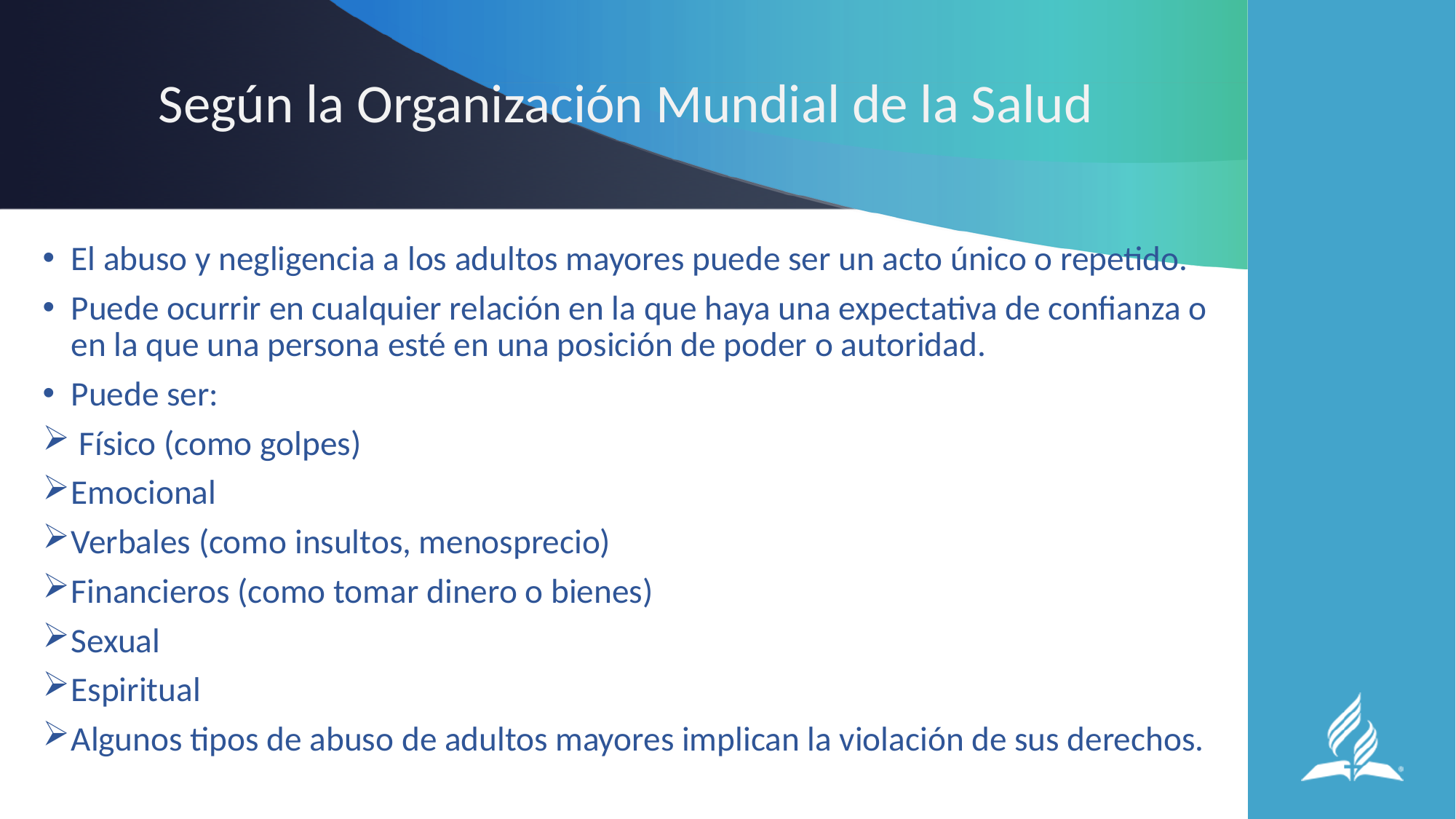

# Según la Organización Mundial de la Salud
El abuso y negligencia a los adultos mayores puede ser un acto único o repetido.
Puede ocurrir en cualquier relación en la que haya una expectativa de confianza o en la que una persona esté en una posición de poder o autoridad.
Puede ser:
 Físico (como golpes)
Emocional
Verbales (como insultos, menosprecio)
Financieros (como tomar dinero o bienes)
Sexual
Espiritual
Algunos tipos de abuso de adultos mayores implican la violación de sus derechos.